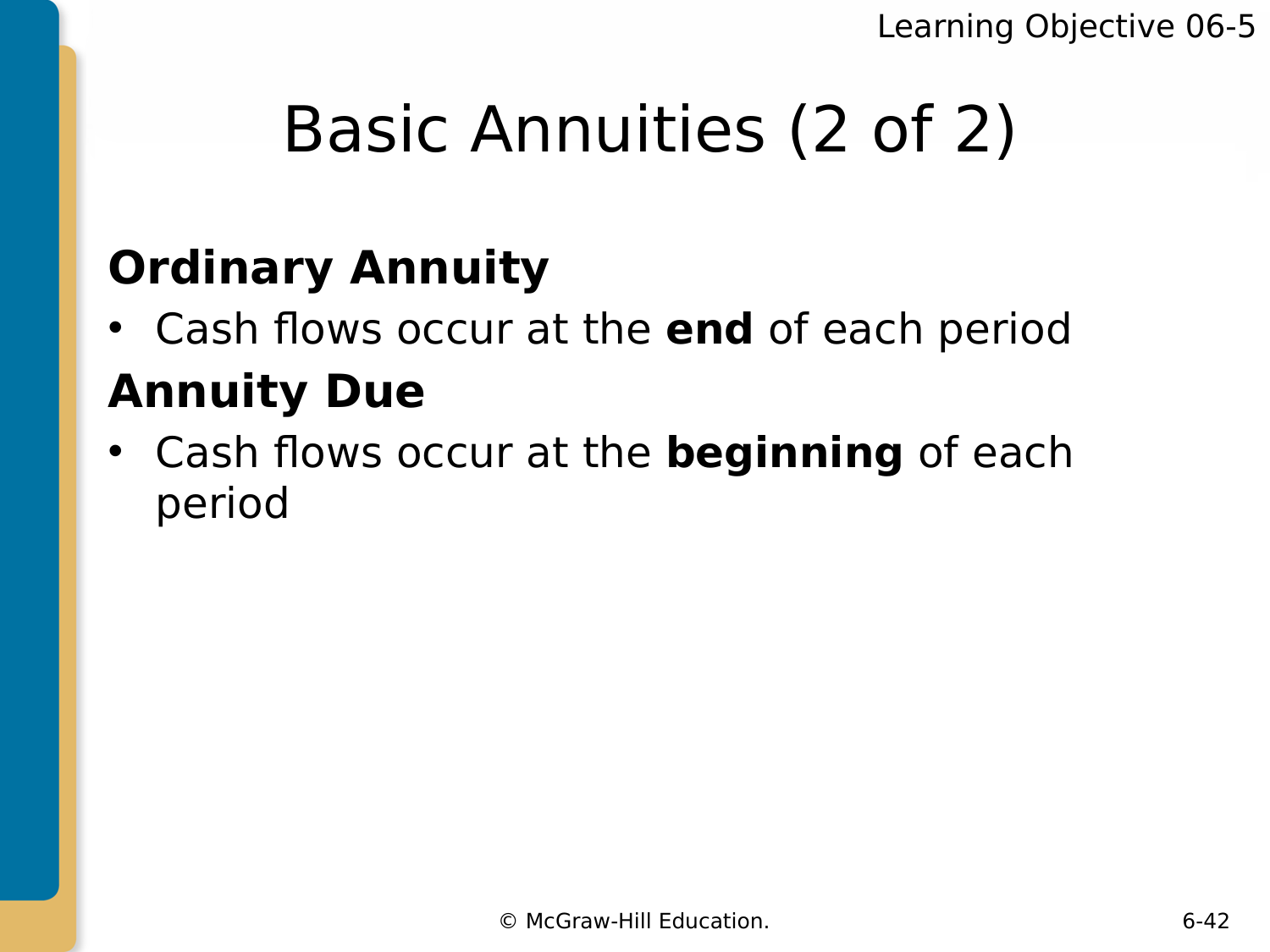

Learning Objective 06-5
# Basic Annuities (2 of 2)
Ordinary Annuity
Cash flows occur at the end of each period
Annuity Due
Cash flows occur at the beginning of each period